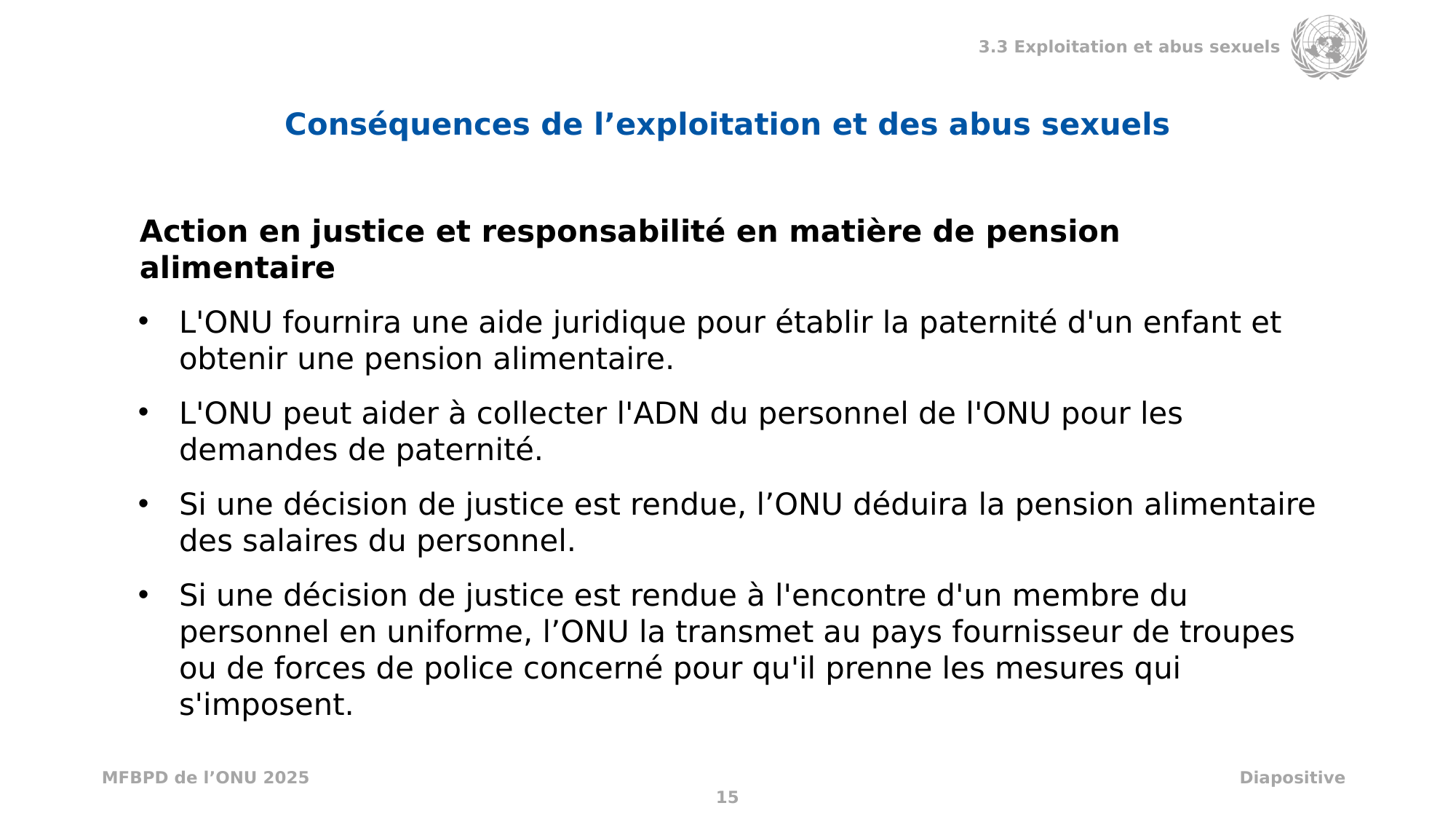

Conséquences de l’exploitation et des abus sexuels
Action en justice et responsabilité en matière de pension alimentaire
L'ONU fournira une aide juridique pour établir la paternité d'un enfant et obtenir une pension alimentaire.
L'ONU peut aider à collecter l'ADN du personnel de l'ONU pour les demandes de paternité.
Si une décision de justice est rendue, l’ONU déduira la pension alimentaire des salaires du personnel.
Si une décision de justice est rendue à l'encontre d'un membre du personnel en uniforme, l’ONU la transmet au pays fournisseur de troupes ou de forces de police concerné pour qu'il prenne les mesures qui s'imposent.